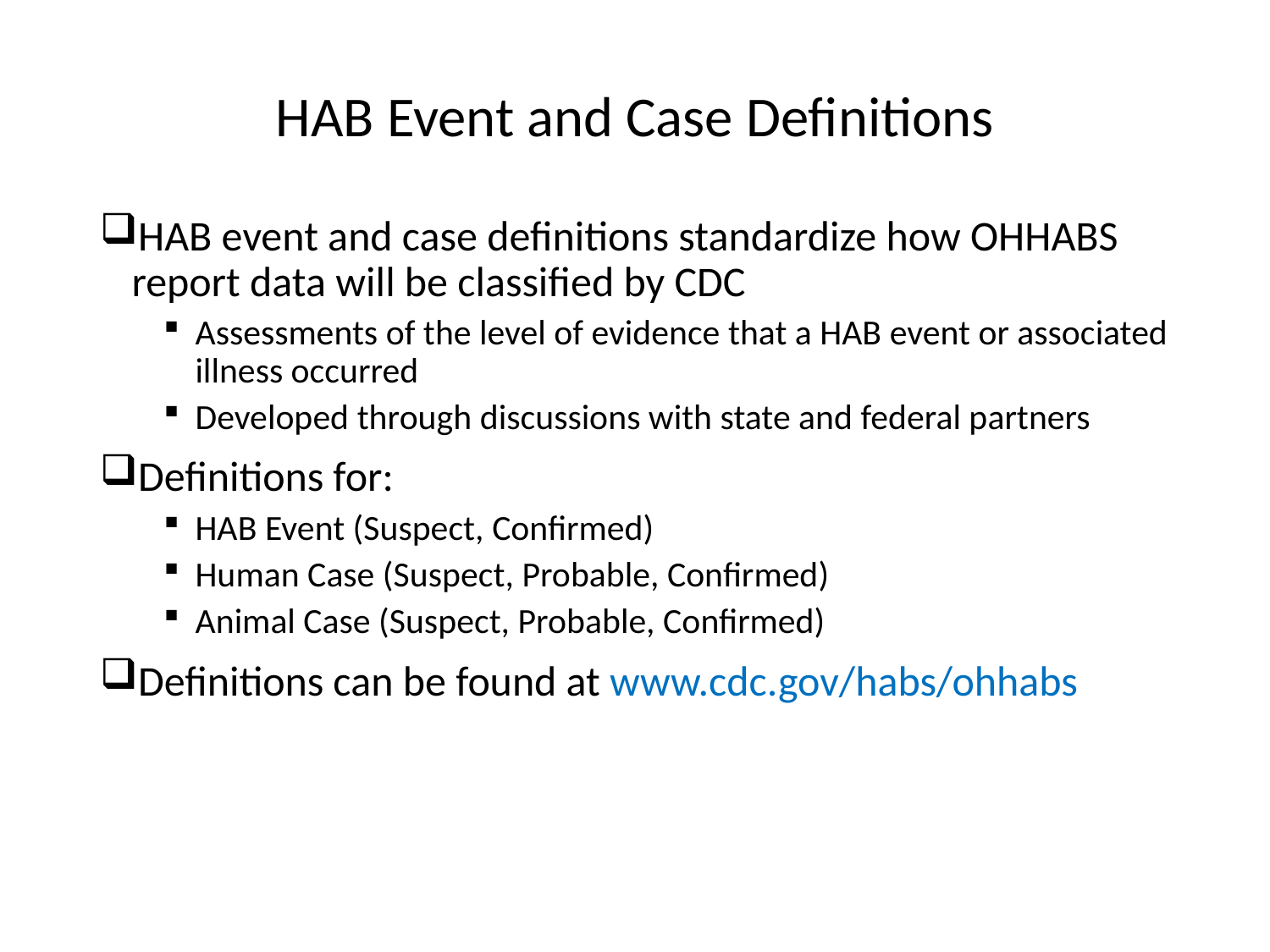

# HAB Event and Case Definitions
HAB event and case definitions standardize how OHHABS report data will be classified by CDC
Assessments of the level of evidence that a HAB event or associated illness occurred
Developed through discussions with state and federal partners
Definitions for:
HAB Event (Suspect, Confirmed)
Human Case (Suspect, Probable, Confirmed)
Animal Case (Suspect, Probable, Confirmed)
Definitions can be found at www.cdc.gov/habs/ohhabs